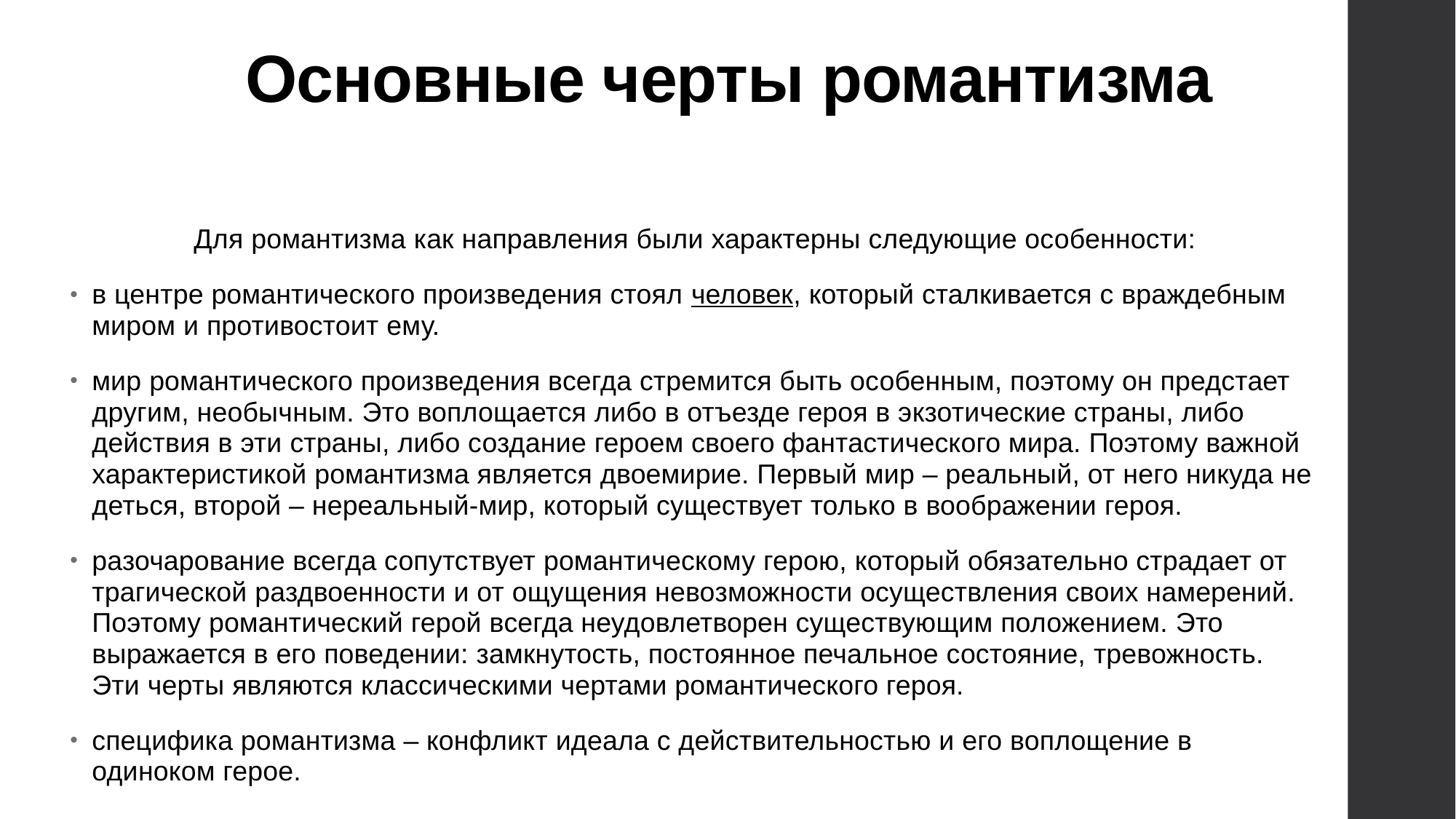

# Основные черты романтизма
Для романтизма как направления были характерны следующие особенности:
в центре романтического произведения стоял человек, который сталкивается с враждебным миром и противостоит ему.
мир романтического произведения всегда стремится быть особенным, поэтому он предстает другим, необычным. Это воплощается либо в отъезде героя в экзотические страны, либо действия в эти страны, либо создание героем своего фантастического мира. Поэтому важной характеристикой романтизма является двоемирие. Первый мир – реальный, от него никуда не деться, второй – нереальный-мир, который существует только в воображении героя.
разочарование всегда сопутствует романтическому герою, который обязательно страдает от трагической раздвоенности и от ощущения невозможности осуществления своих намерений. Поэтому романтический герой всегда неудовлетворен существующим положением. Это выражается в его поведении: замкнутость, постоянное печальное состояние, тревожность. Эти черты являются классическими чертами романтического героя.
специфика романтизма – конфликт идеала с действительностью и его воплощение в одиноком герое.